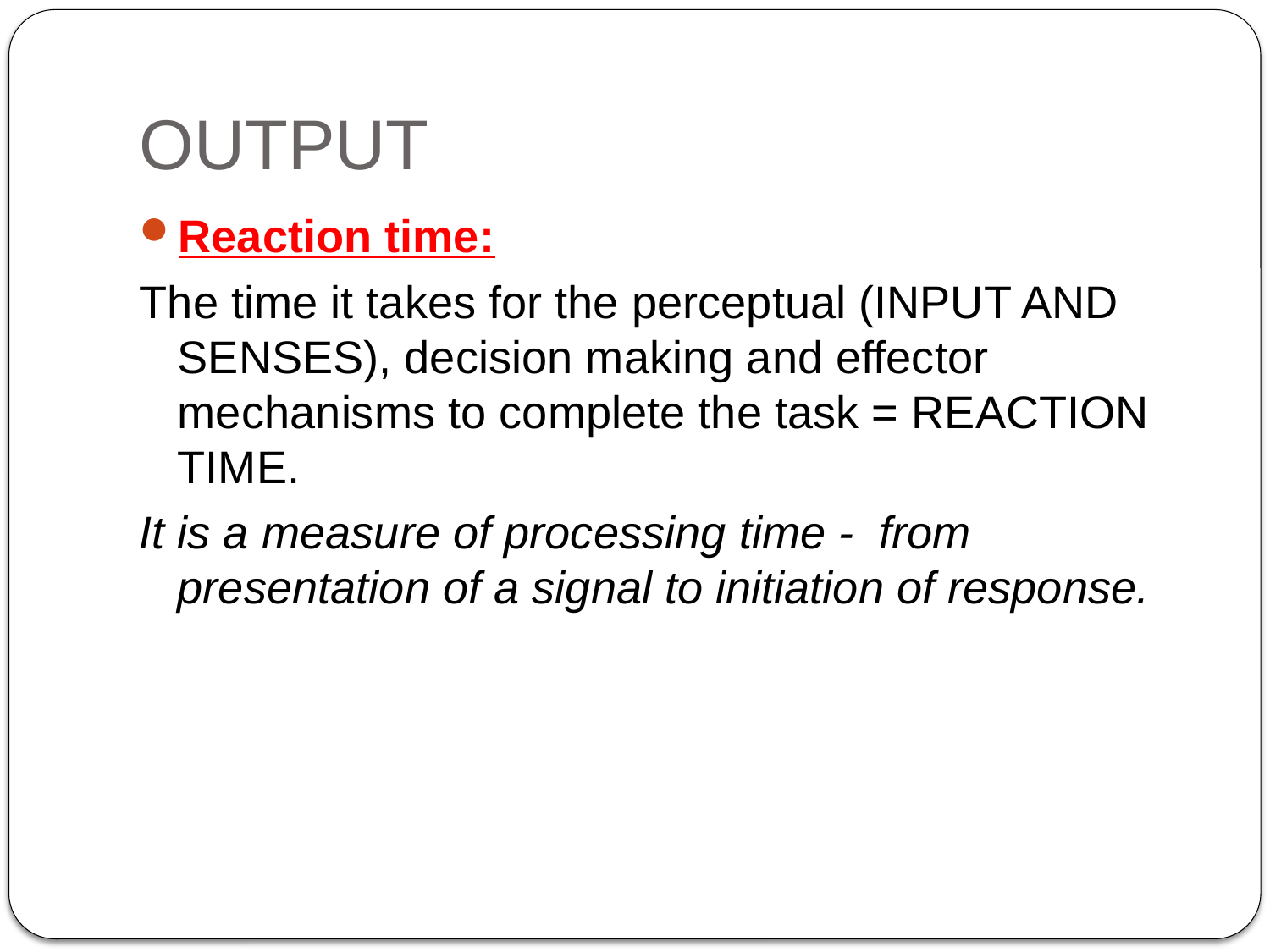

# OUTPUT
Reaction time:
The time it takes for the perceptual (INPUT AND SENSES), decision making and effector mechanisms to complete the task = REACTION TIME.
It is a measure of processing time -  from presentation of a signal to initiation of response.